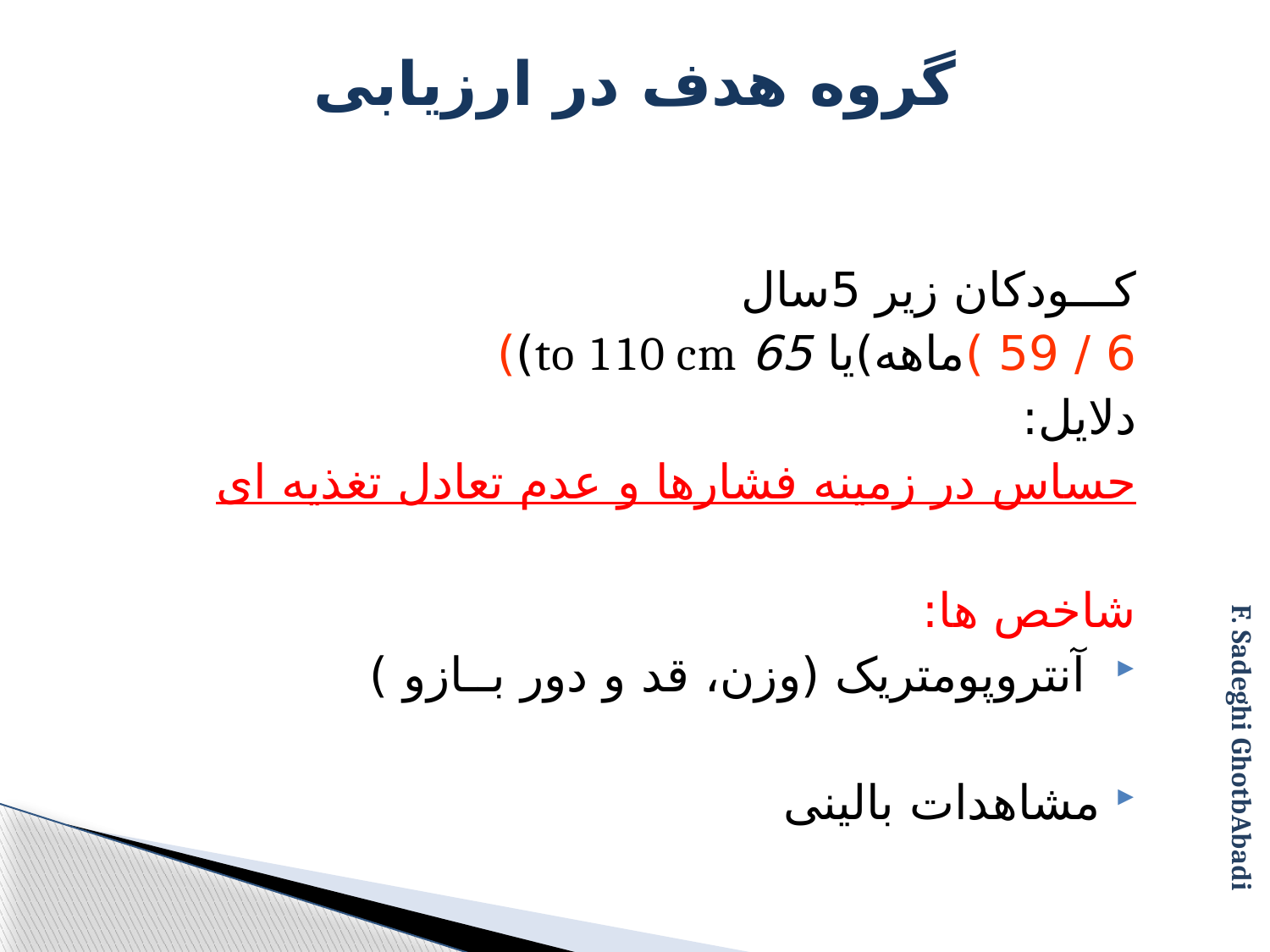

# گروه هدف در ارزیابی

کـــودکان زیر 5سال
6 / 59 )ماهه)یا 65 to 110 cm))
دلایل:
حساس در زمینه فشارها و عدم تعادل تغذیه ای

شاخص ها:
 آنتروپومتریک (وزن، قد و دور بــازو )

مشاهدات بالینی